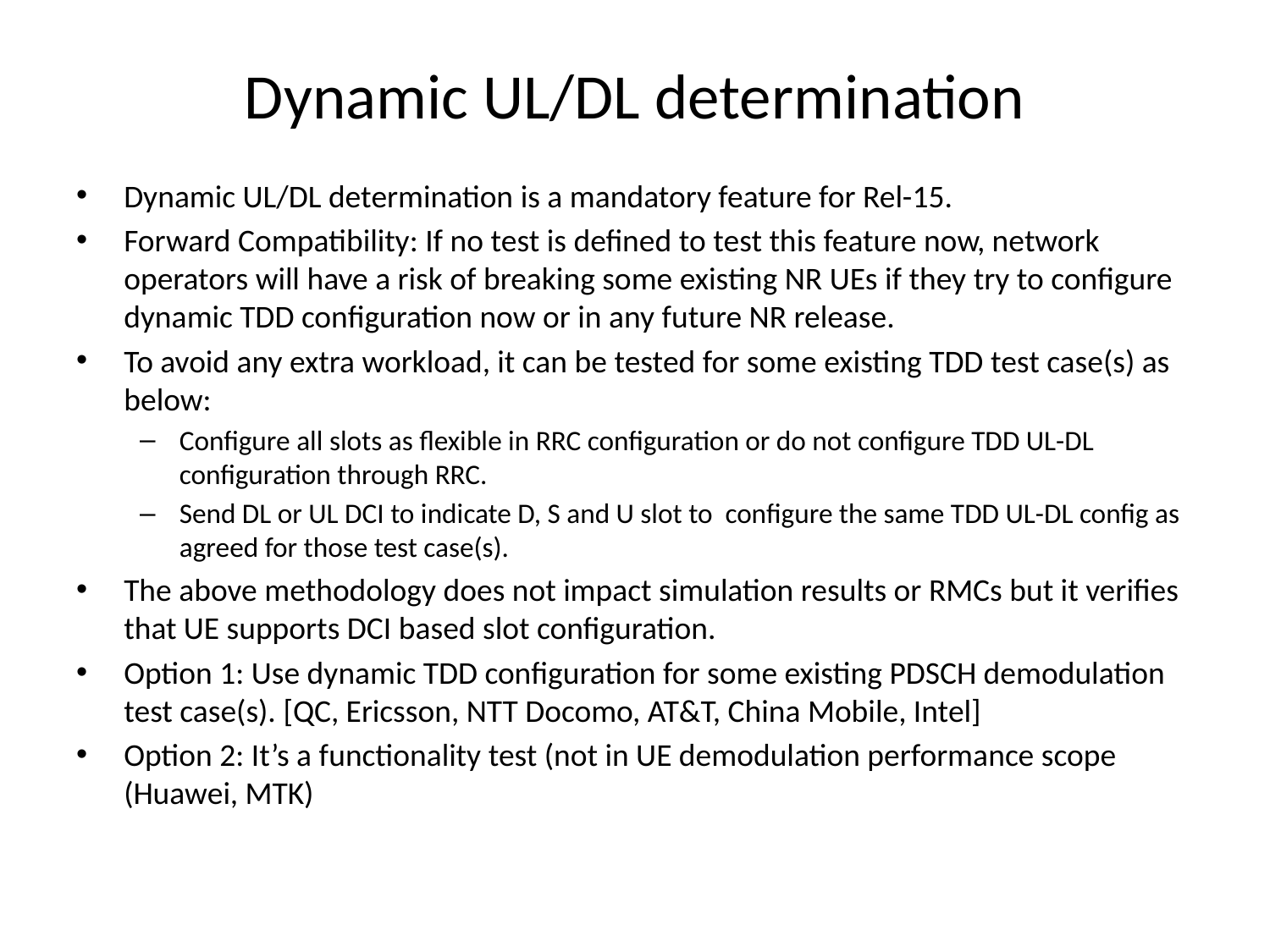

# Dynamic UL/DL determination
Dynamic UL/DL determination is a mandatory feature for Rel-15.
Forward Compatibility: If no test is defined to test this feature now, network operators will have a risk of breaking some existing NR UEs if they try to configure dynamic TDD configuration now or in any future NR release.
To avoid any extra workload, it can be tested for some existing TDD test case(s) as below:
Configure all slots as flexible in RRC configuration or do not configure TDD UL-DL configuration through RRC.
Send DL or UL DCI to indicate D, S and U slot to  configure the same TDD UL-DL config as agreed for those test case(s).
The above methodology does not impact simulation results or RMCs but it verifies that UE supports DCI based slot configuration.
Option 1: Use dynamic TDD configuration for some existing PDSCH demodulation test case(s). [QC, Ericsson, NTT Docomo, AT&T, China Mobile, Intel]
Option 2: It’s a functionality test (not in UE demodulation performance scope  (Huawei, MTK)

13